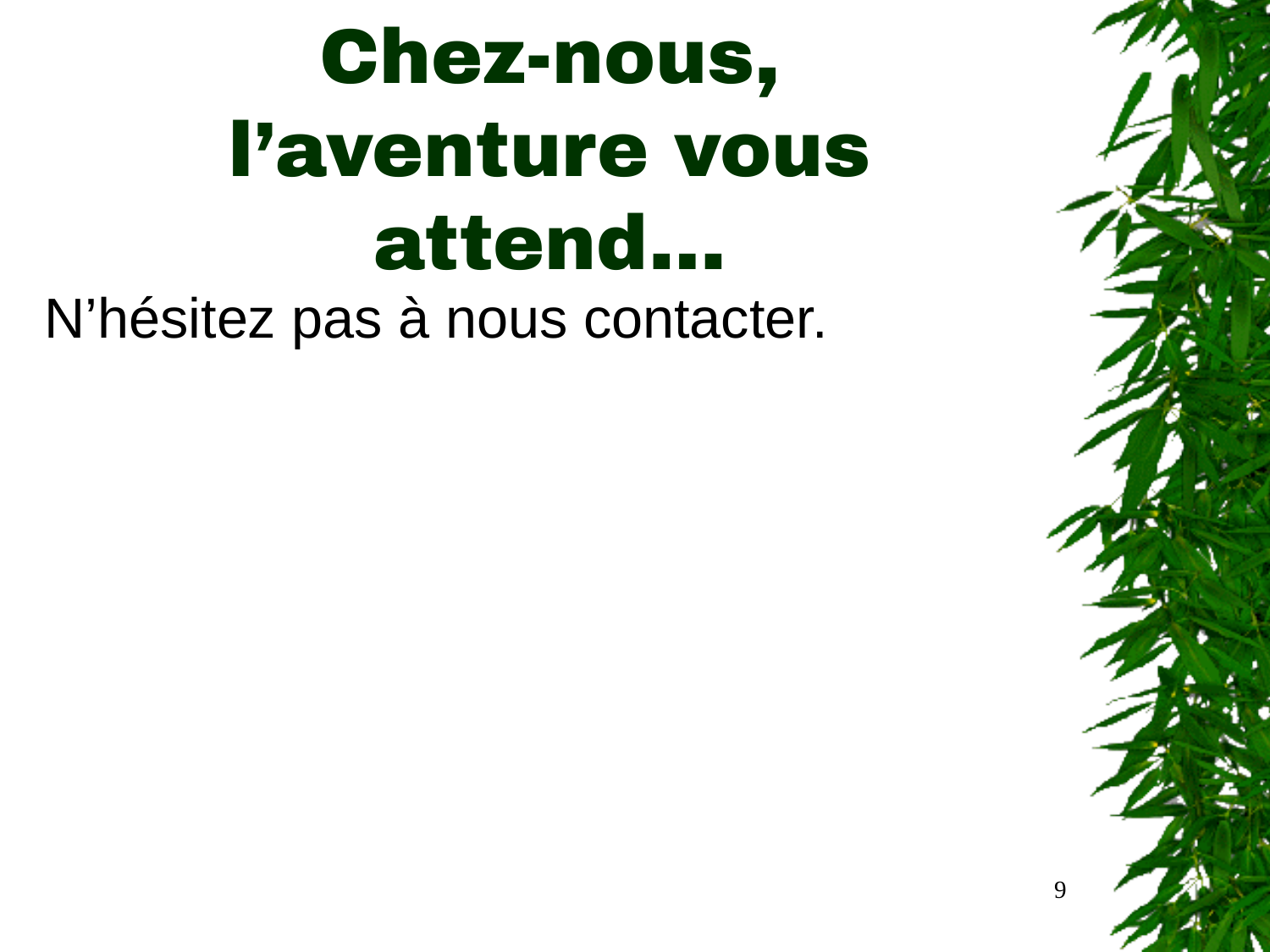

# Chez-nous, l’aventure vous attend…
N’hésitez pas à nous contacter.
9